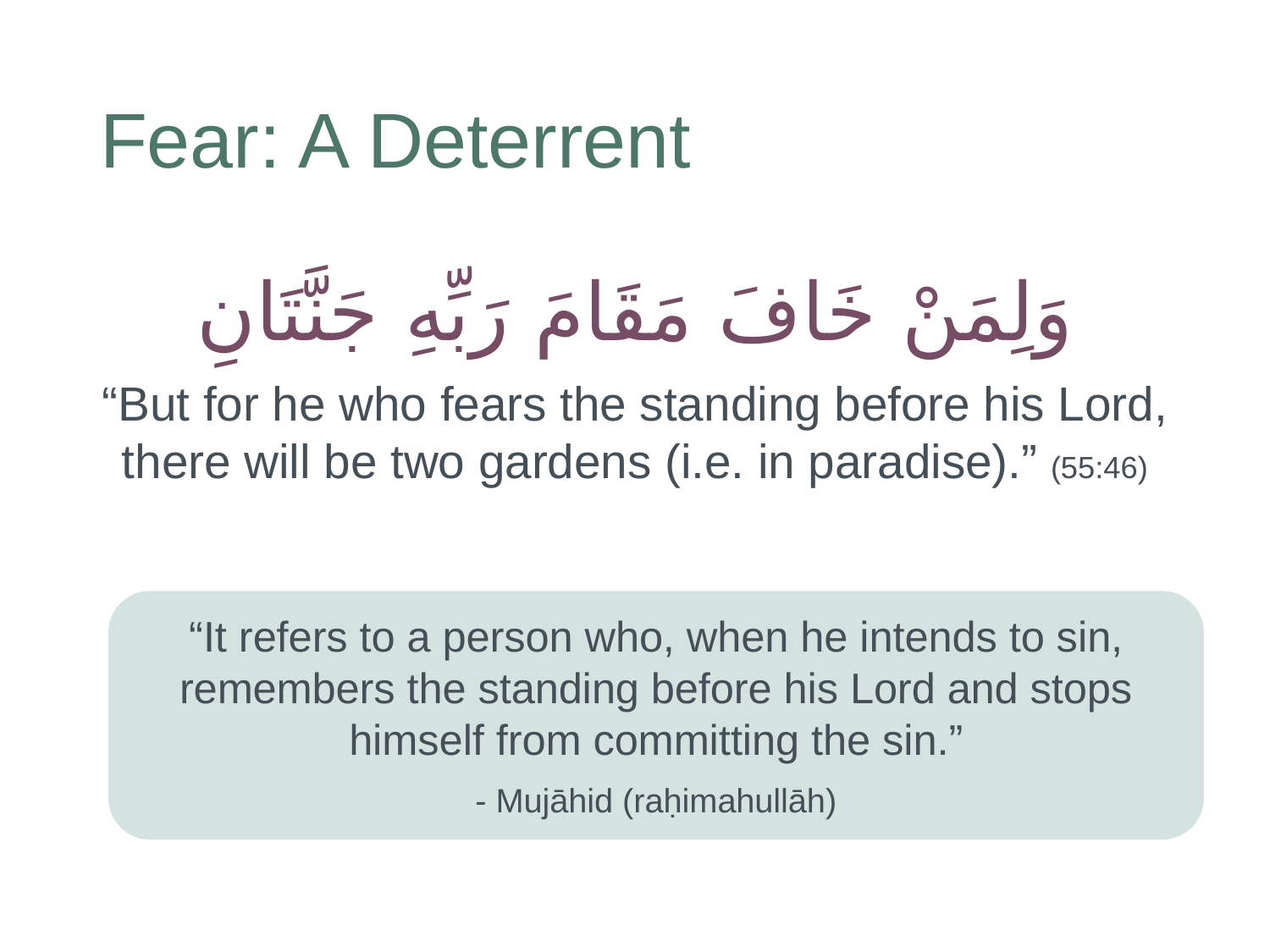

# Fear: A Deterrent
وَلِمَنْ خَافَ مَقَامَ رَبِّهِ جَنَّتَانِ
“But for he who fears the standing before his Lord, there will be two gardens (i.e. in paradise).” (55:46)

“It refers to a person who, when he intends to sin, remembers the standing before his Lord and stops himself from committing the sin.”
 - Mujāhid (raḥimahullāh)